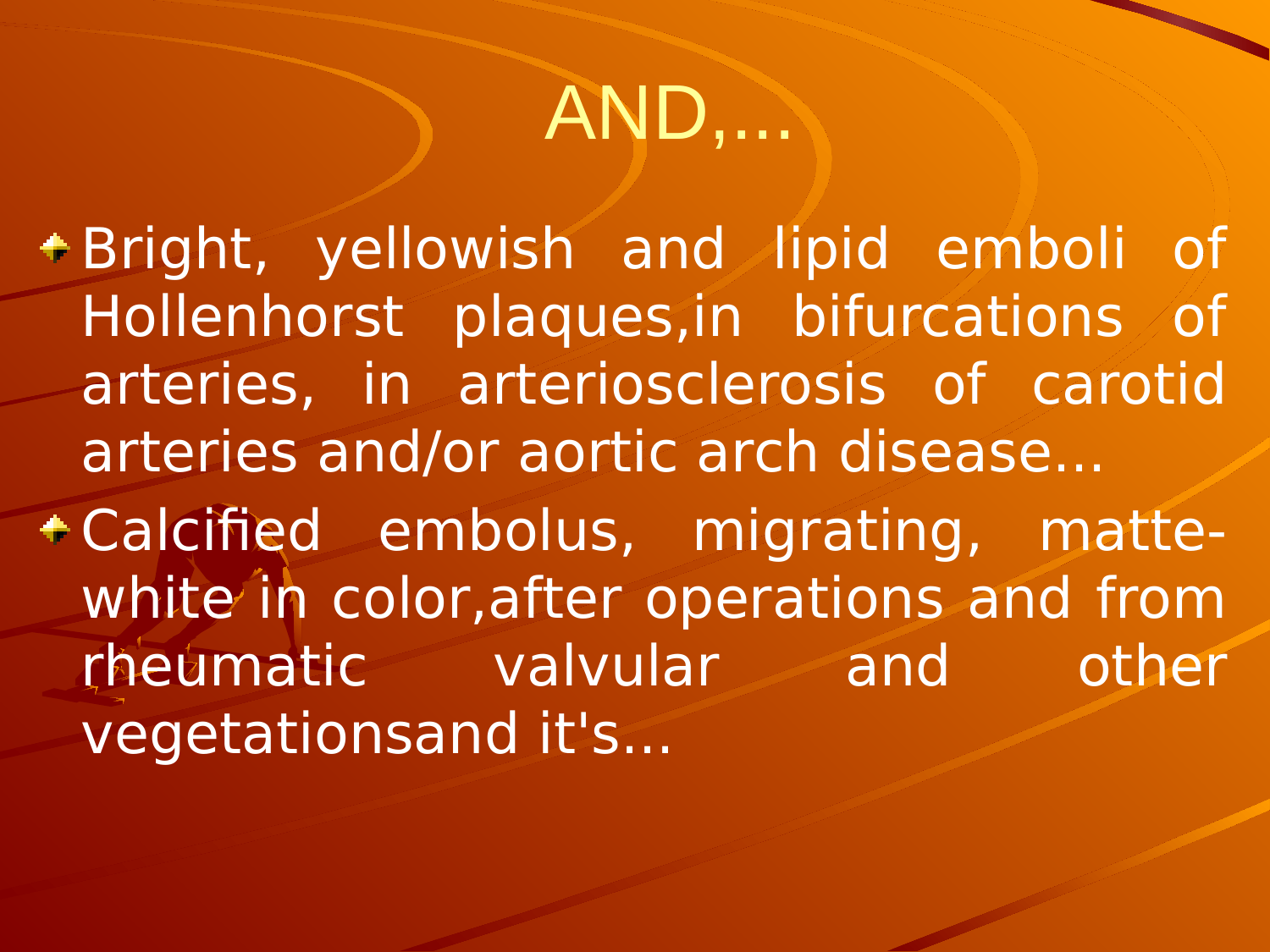

# AND,...
Bright, yellowish and lipid emboli of Hollenhorst plaques,in bifurcations of arteries, in arteriosclerosis of carotid arteries and/or aortic arch disease...
Calcified embolus, migrating, matte-white in color,after operations and from rheumatic valvular and other vegetationsand it's...